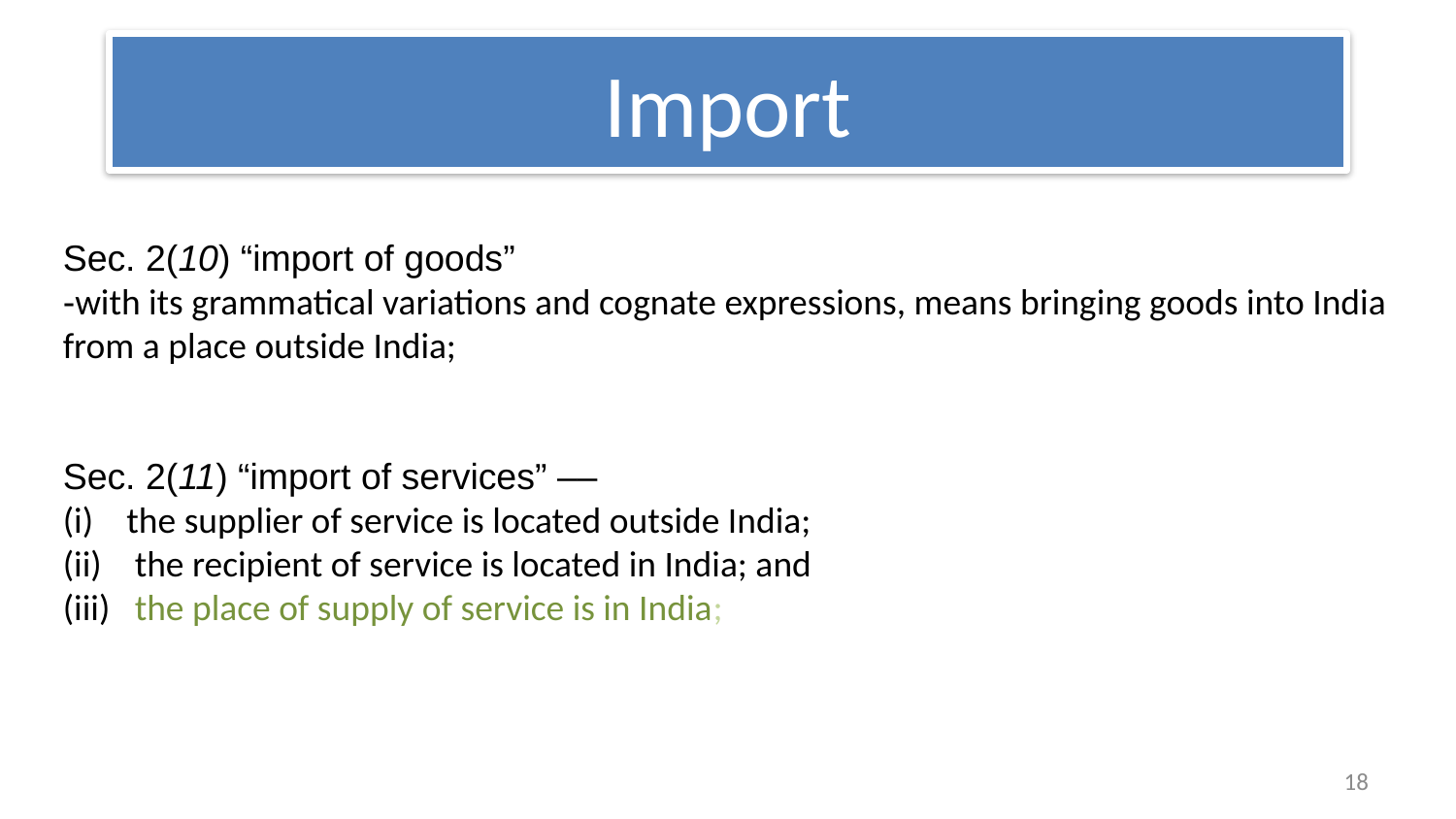

# Import
Sec. 2(10) “import of goods”
-with its grammatical variations and cognate expressions, means bringing goods into India from a place outside India;

Sec. 2(11) “import of services” ––
the supplier of service is located outside India;
 the recipient of service is located in India; and
 the place of supply of service is in India;
18